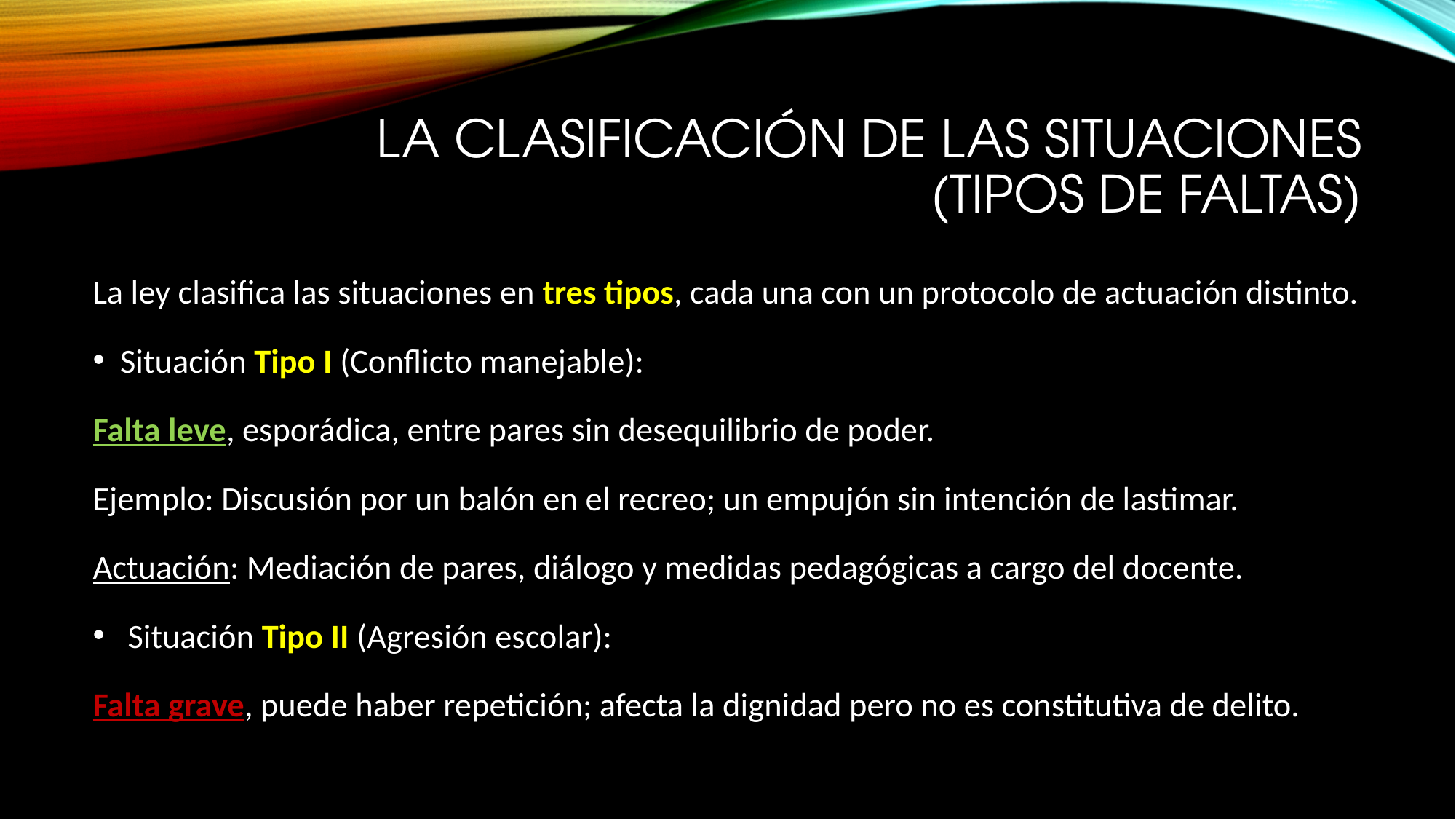

# La Clasificación de las Situaciones (Tipos de Faltas)
La ley clasifica las situaciones en tres tipos, cada una con un protocolo de actuación distinto.
Situación Tipo I (Conflicto manejable):
Falta leve, esporádica, entre pares sin desequilibrio de poder.
Ejemplo: Discusión por un balón en el recreo; un empujón sin intención de lastimar.
Actuación: Mediación de pares, diálogo y medidas pedagógicas a cargo del docente.
 Situación Tipo II (Agresión escolar):
Falta grave, puede haber repetición; afecta la dignidad pero no es constitutiva de delito.